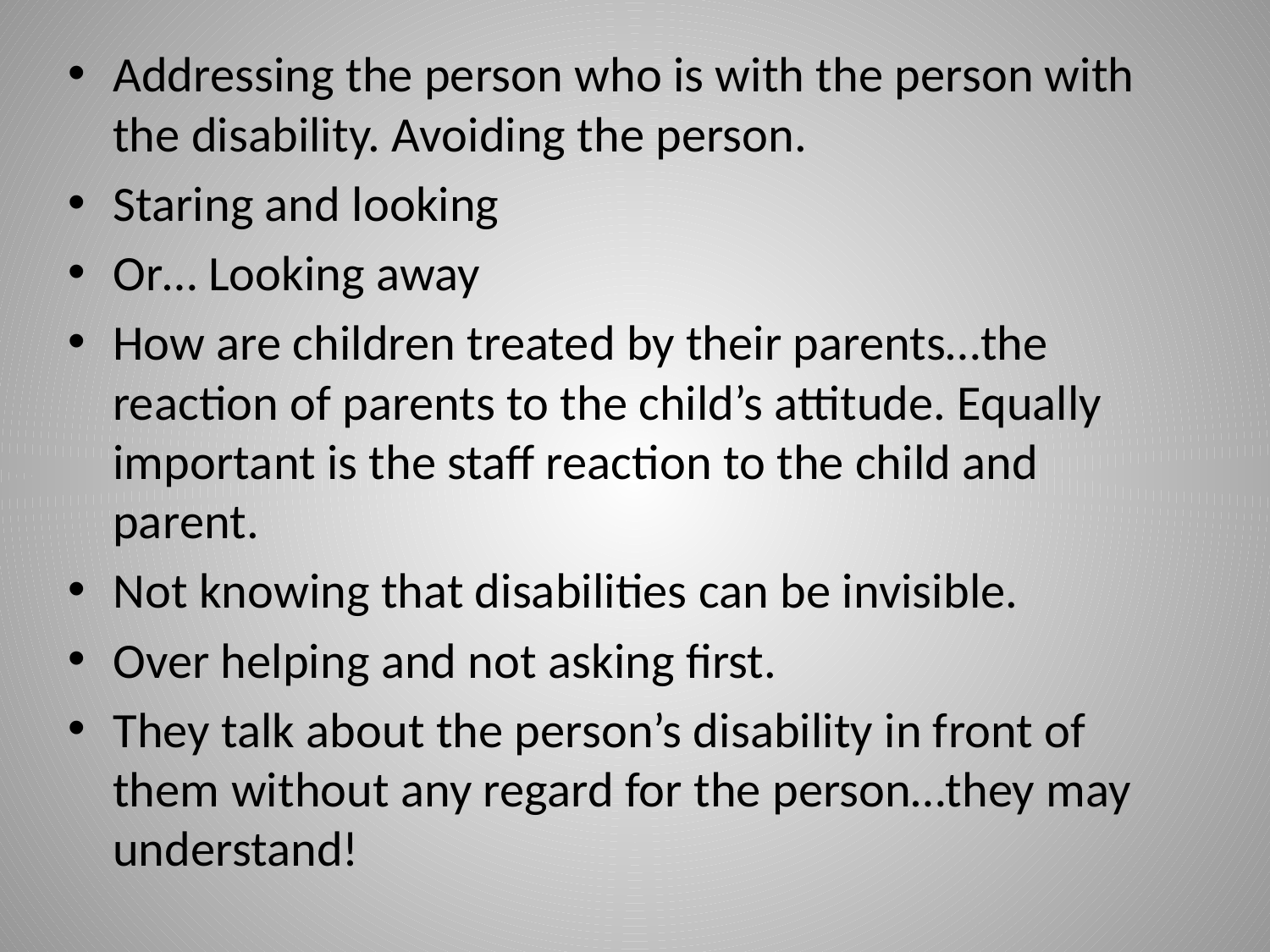

Addressing the person who is with the person with the disability. Avoiding the person.
Staring and looking
Or… Looking away
How are children treated by their parents…the reaction of parents to the child’s attitude. Equally important is the staff reaction to the child and parent.
Not knowing that disabilities can be invisible.
Over helping and not asking first.
They talk about the person’s disability in front of them without any regard for the person…they may understand!